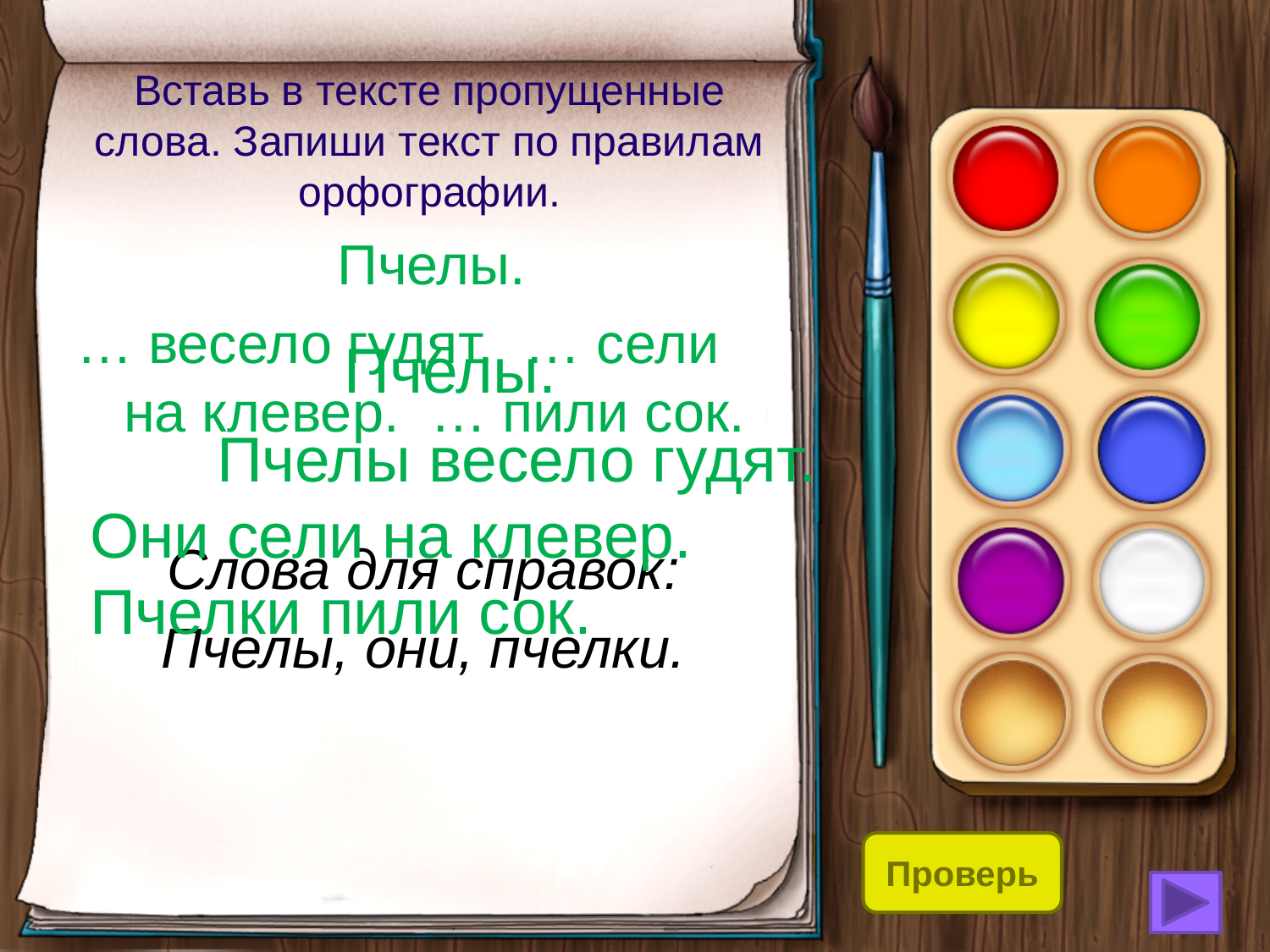

# Вставь в тексте пропущенные слова. Запиши текст по правилам орфографии.
 Пчелы.
… весело гудят.  … сели на клевер.  … пили сок.

Слова для справок:
Пчелы, они, пчелки.
 Пчелы.
		Пчелы весело гудят. Они сели на клевер. Пчелки пили сок.

Проверь